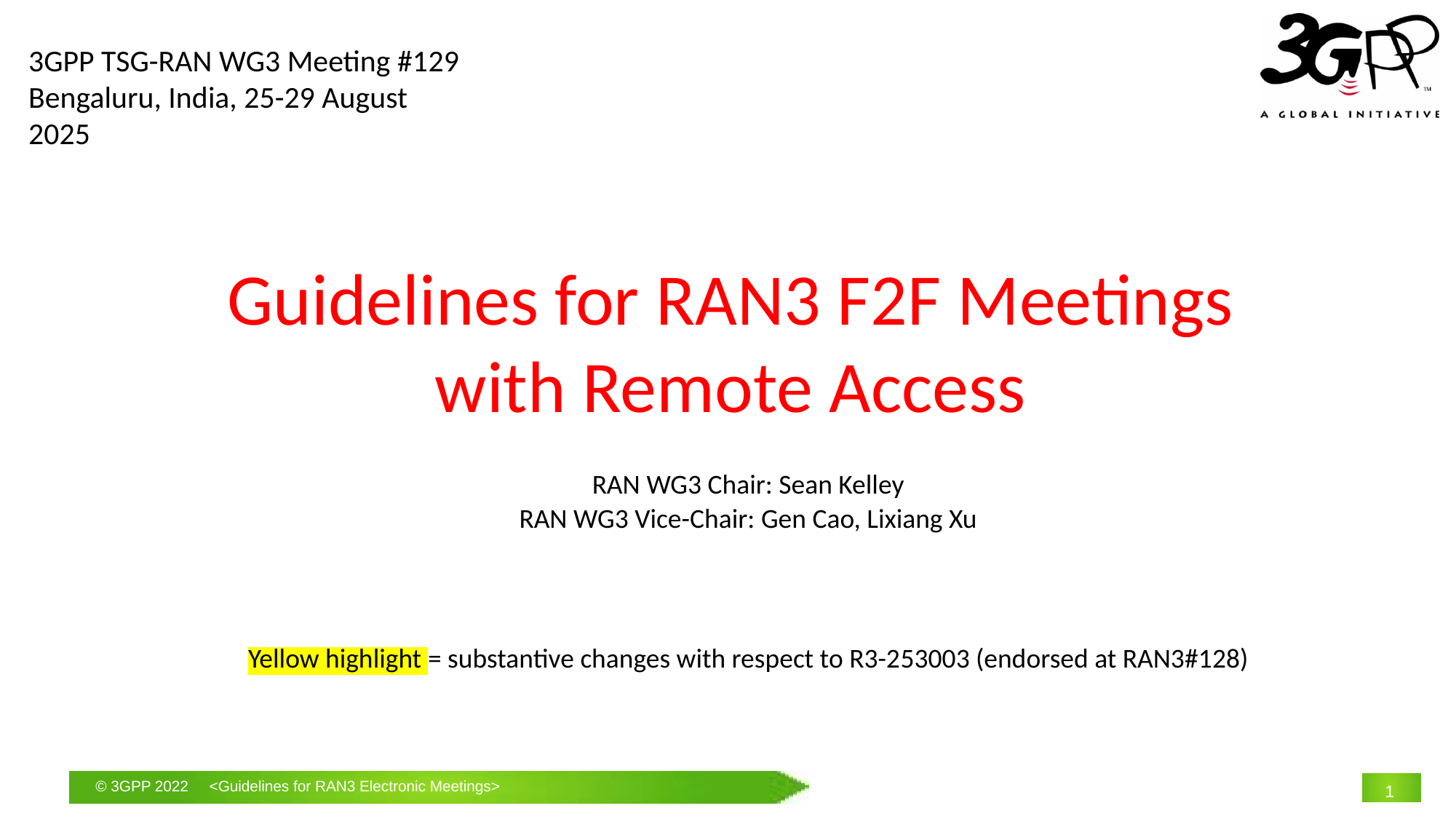

3GPP TSG-RAN WG3 Meeting #129
Bengaluru, India, 25-29 August 2025
# Guidelines for RAN3 F2F Meetings with Remote Access
RAN WG3 Chair: Sean Kelley
RAN WG3 Vice-Chair: Gen Cao, Lixiang Xu

Yellow highlight = substantive changes with respect to R3-253003 (endorsed at RAN3#128)
1